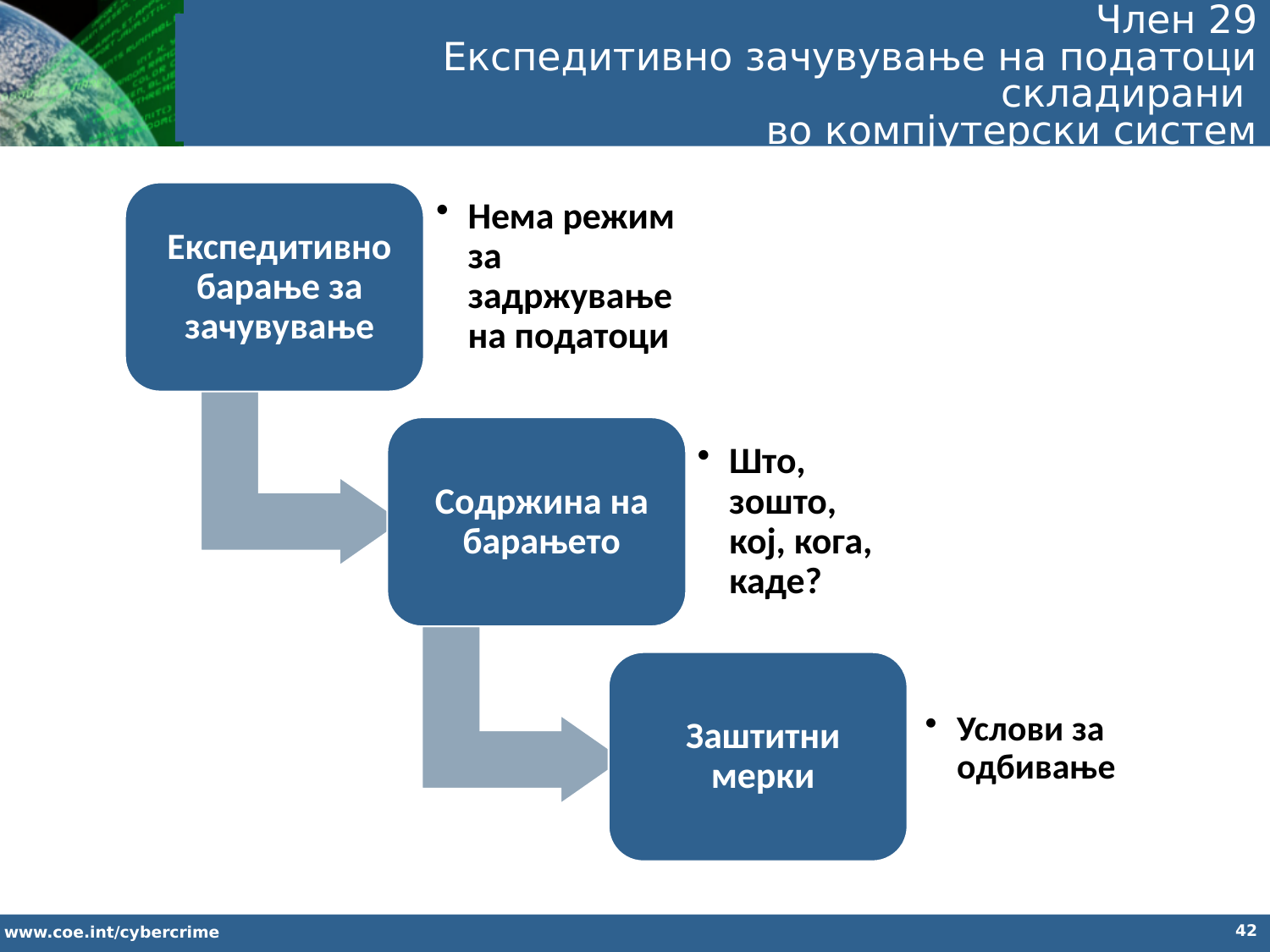

Член 29
Експедитивно зачувување на податоци складирани
во компјутерски систем
Експедитивно барање за зачувување
Нема режим за задржување на податоци
Содржина на барањето
Што, зошто, кој, кога, каде?
Заштитни мерки
Услови за одбивање
42